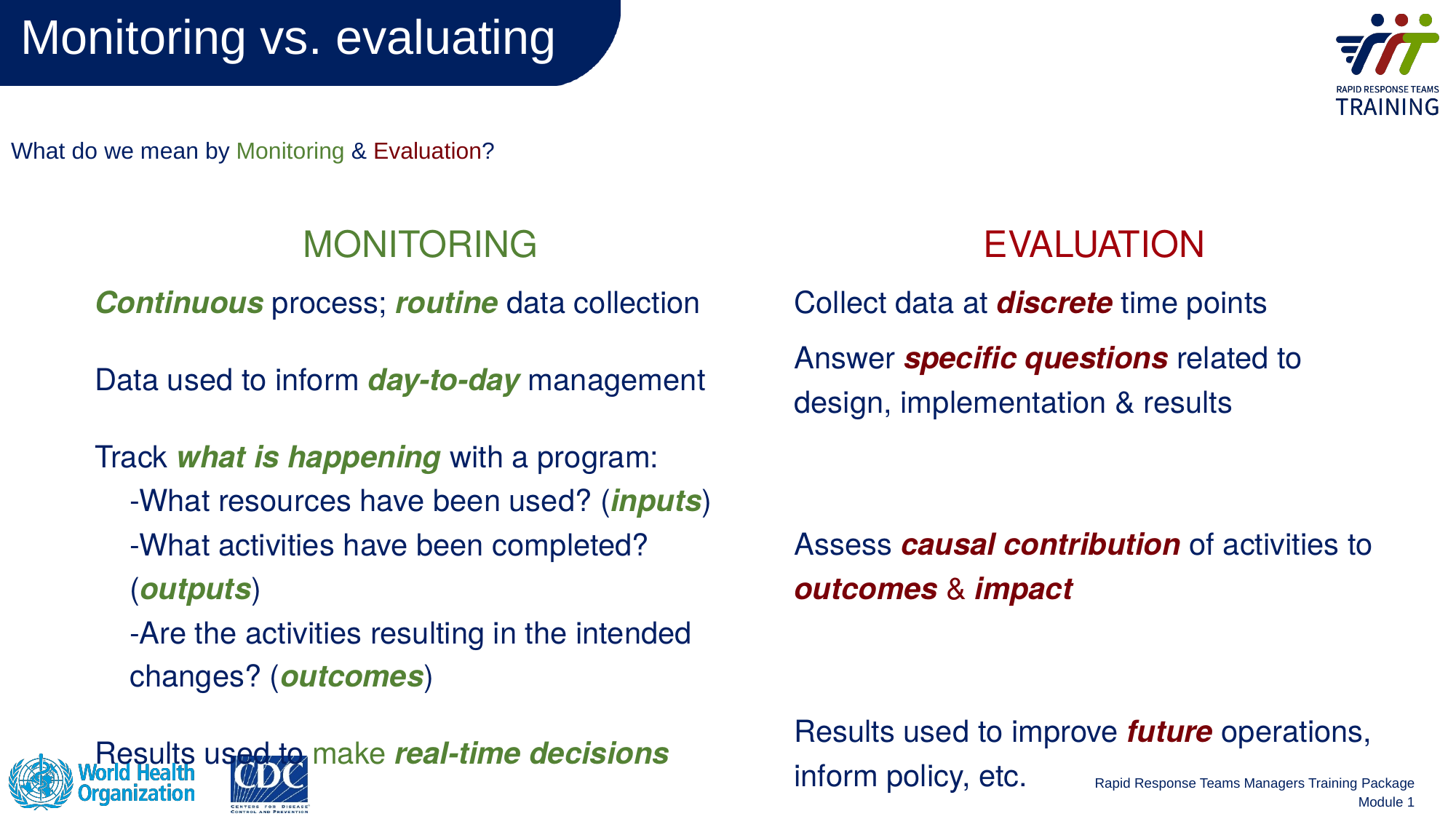

# Monitoring vs. evaluating
What do we mean by Monitoring & Evaluation?
| MONITORING |  | EVALUATION |
| --- | --- | --- |
| Continuous process; routine data collection |  | Collect data at discrete time points |
| Data used to inform day-to-day management |  | Answer specific questions related to design, implementation & results |
| Track what is happening with a program: -What resources have been used? (inputs) -What activities have been completed? (outputs) -Are the activities resulting in the intended changes? (outcomes) |  | Assess causal contribution of activities to outcomes & impact |
| Results used to make real-time decisions |  | Results used to improve future operations, inform policy, etc. |